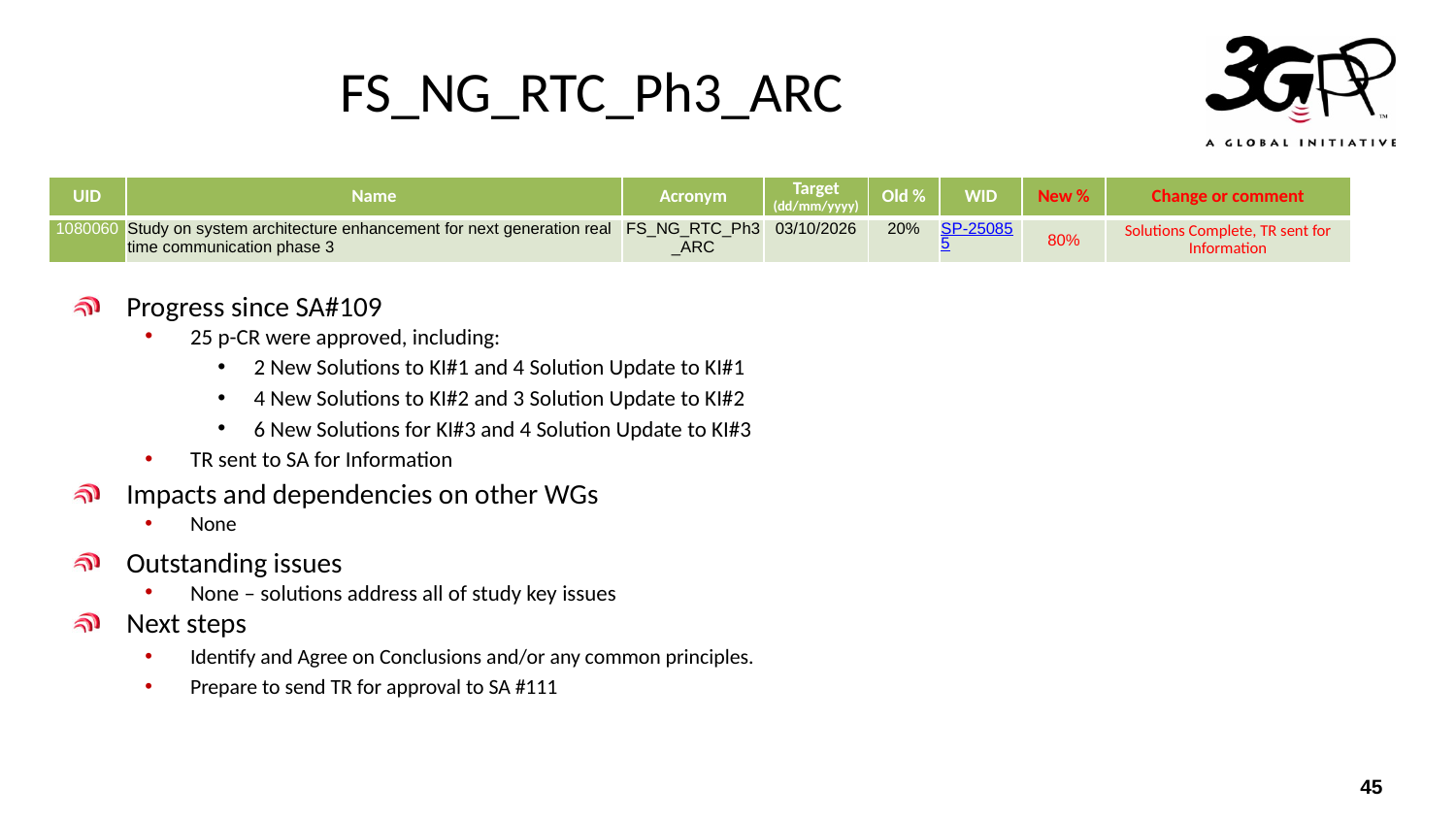

# FS_NG_RTC_Ph3_ARC
| UID | Name | Acronym | Target (dd/mm/yyyy) | Old % | WID | New % | Change or comment |
| --- | --- | --- | --- | --- | --- | --- | --- |
| 1080060 | Study on system architecture enhancement for next generation real time communication phase 3 | FS\_NG\_RTC\_Ph3\_ARC | 03/10/2026 | 20% | SP-250855 | 80% | Solutions Complete, TR sent for Information |
Progress since SA#109
25 p-CR were approved, including:
2 New Solutions to KI#1 and 4 Solution Update to KI#1
4 New Solutions to KI#2 and 3 Solution Update to KI#2
6 New Solutions for KI#3 and 4 Solution Update to KI#3
TR sent to SA for Information
Impacts and dependencies on other WGs
None
Outstanding issues
None – solutions address all of study key issues
Next steps
Identify and Agree on Conclusions and/or any common principles.
Prepare to send TR for approval to SA #111